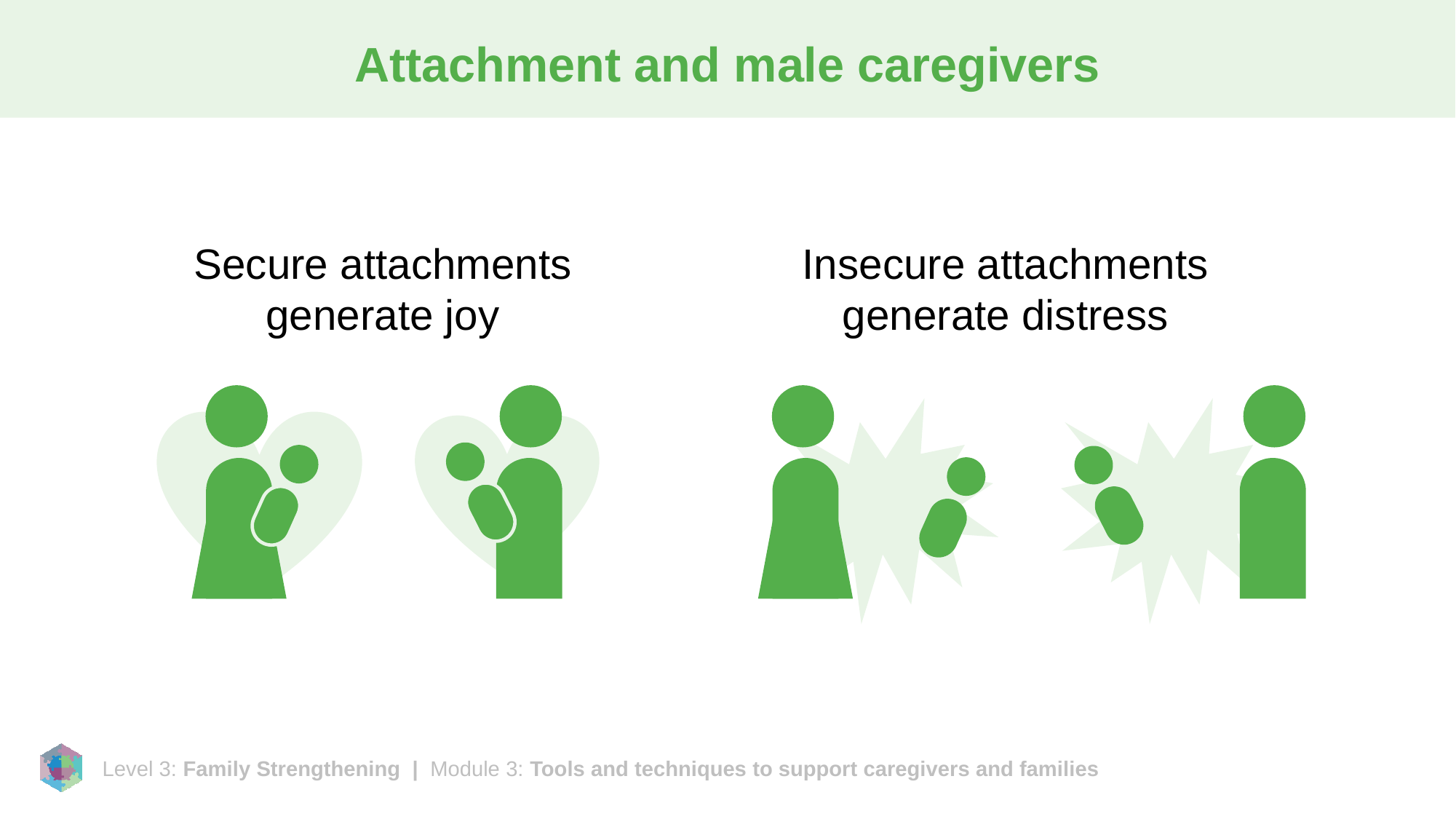

# Attachment and male caregivers
Secure attachments generate joy
Insecure attachments generate distress